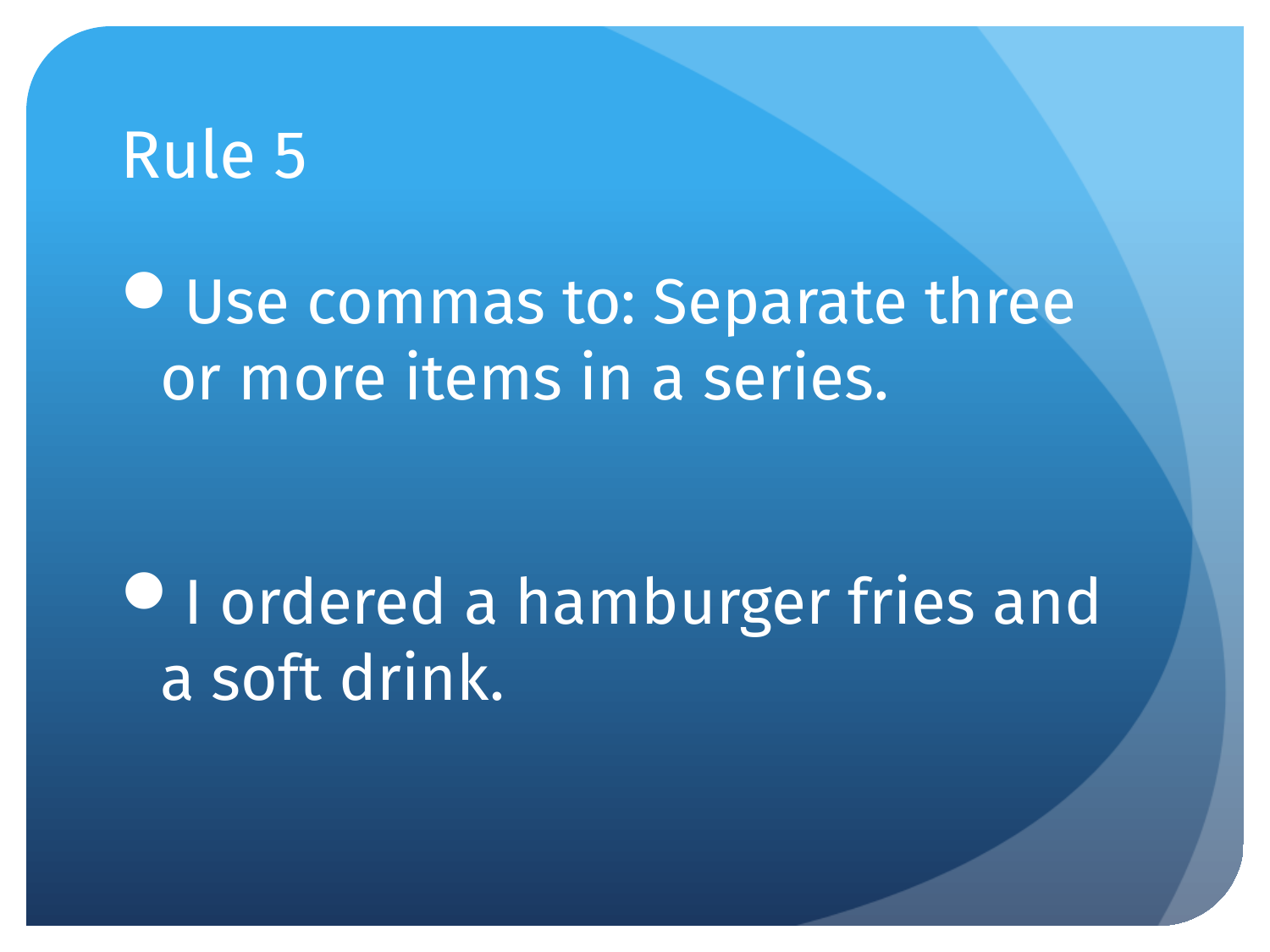

# Rule 5
Use commas to: Separate three or more items in a series.
I ordered a hamburger fries and a soft drink.